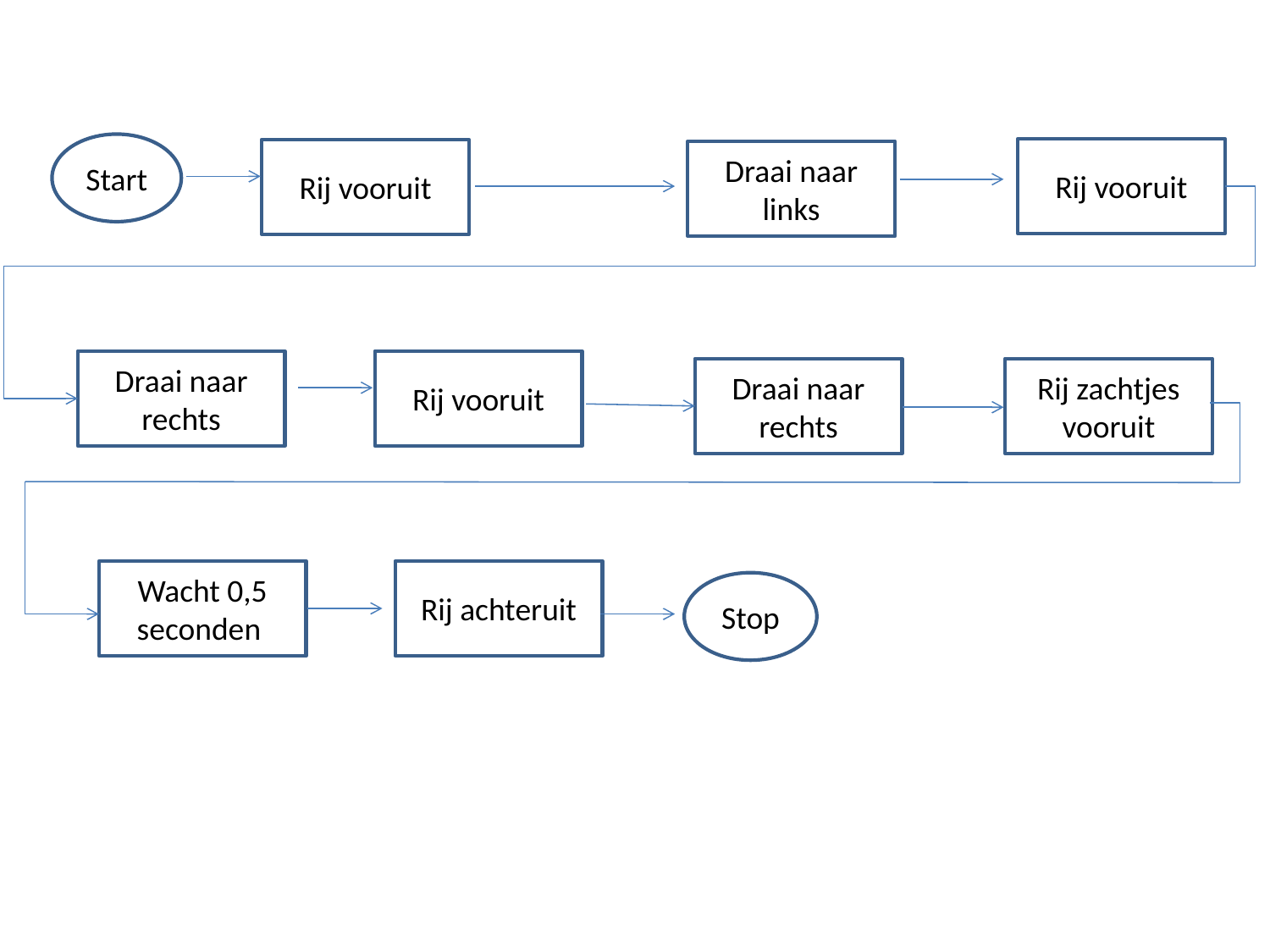

Start
Rij vooruit
Rij vooruit
Draai naar links
Draai naar rechts
Rij vooruit
Draai naar rechts
Rij zachtjes vooruit
Rij achteruit
Wacht 0,5 seconden
Stop